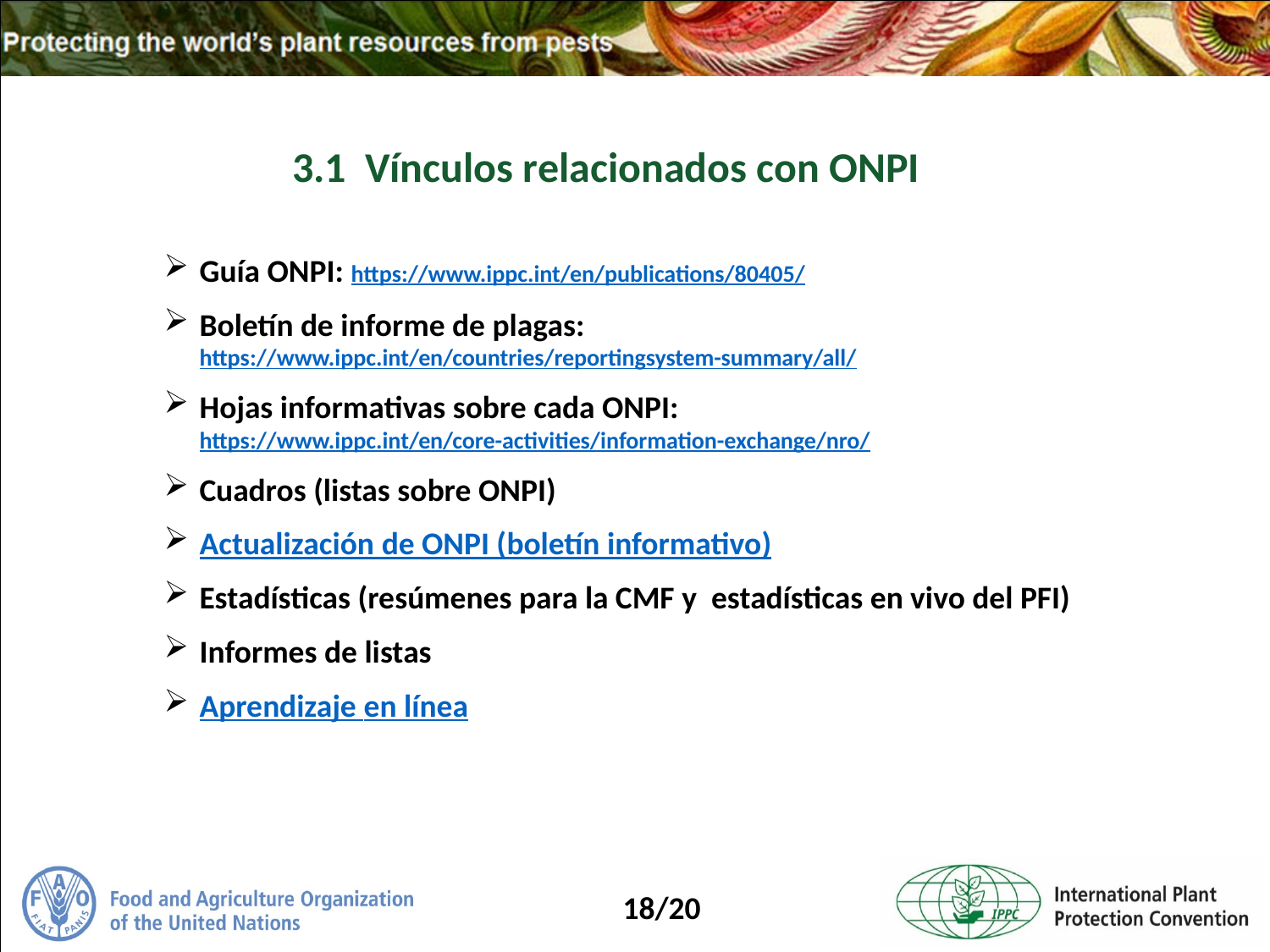

3.1  Vínculos relacionados con ONPI
Guía ONPI: https://www.ippc.int/en/publications/80405/
Boletín de informe de plagas: https://www.ippc.int/en/countries/reportingsystem-summary/all/
Hojas informativas sobre cada ONPI: https://www.ippc.int/en/core-activities/information-exchange/nro/
Cuadros (listas sobre ONPI)
Actualización de ONPI (boletín informativo)
Estadísticas (resúmenes para la CMF y  estadísticas en vivo del PFI)
Informes de listas
Aprendizaje en línea
18/20